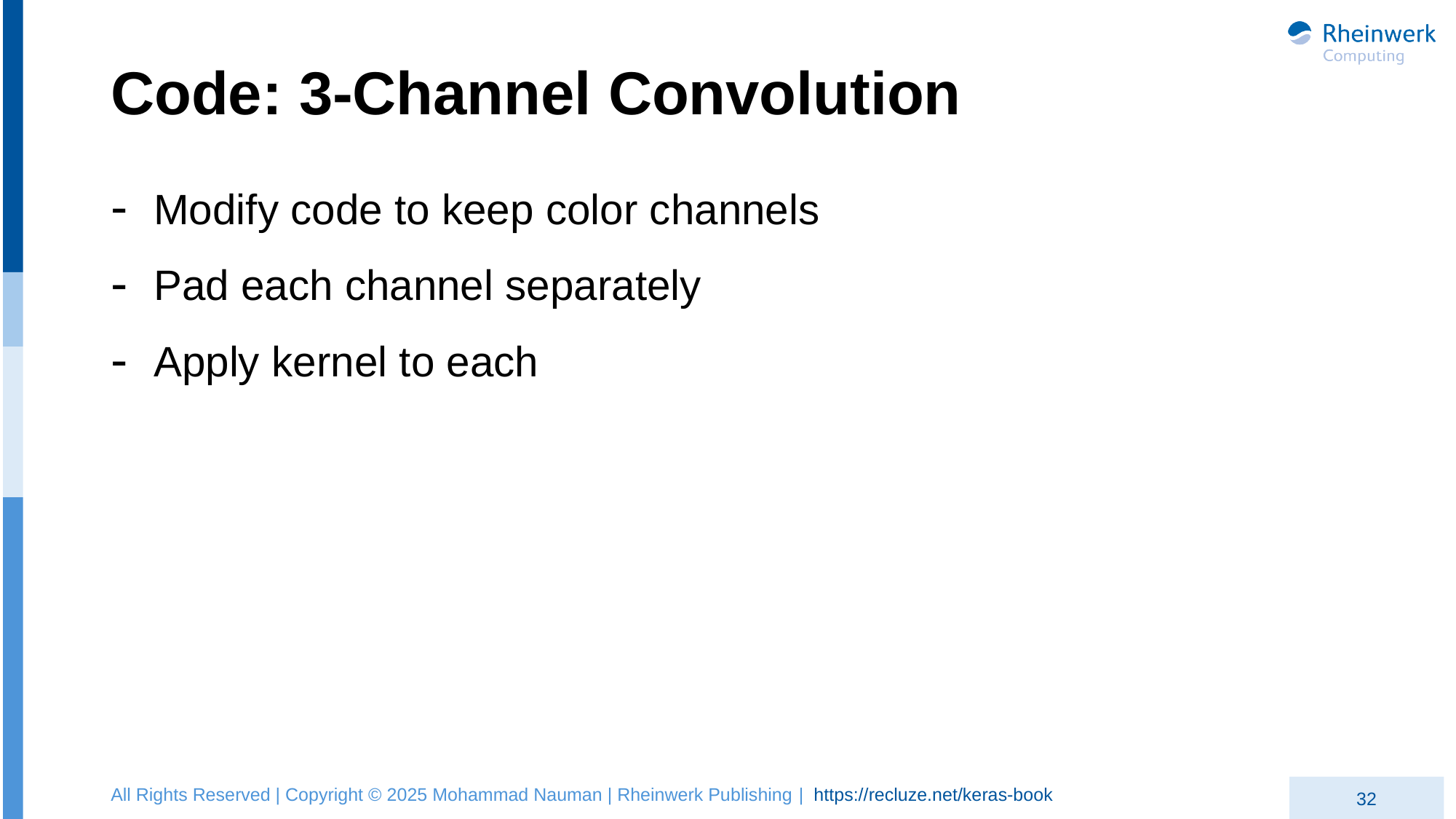

# Code: 3-Channel Convolution
Modify code to keep color channels
Pad each channel separately
Apply kernel to each